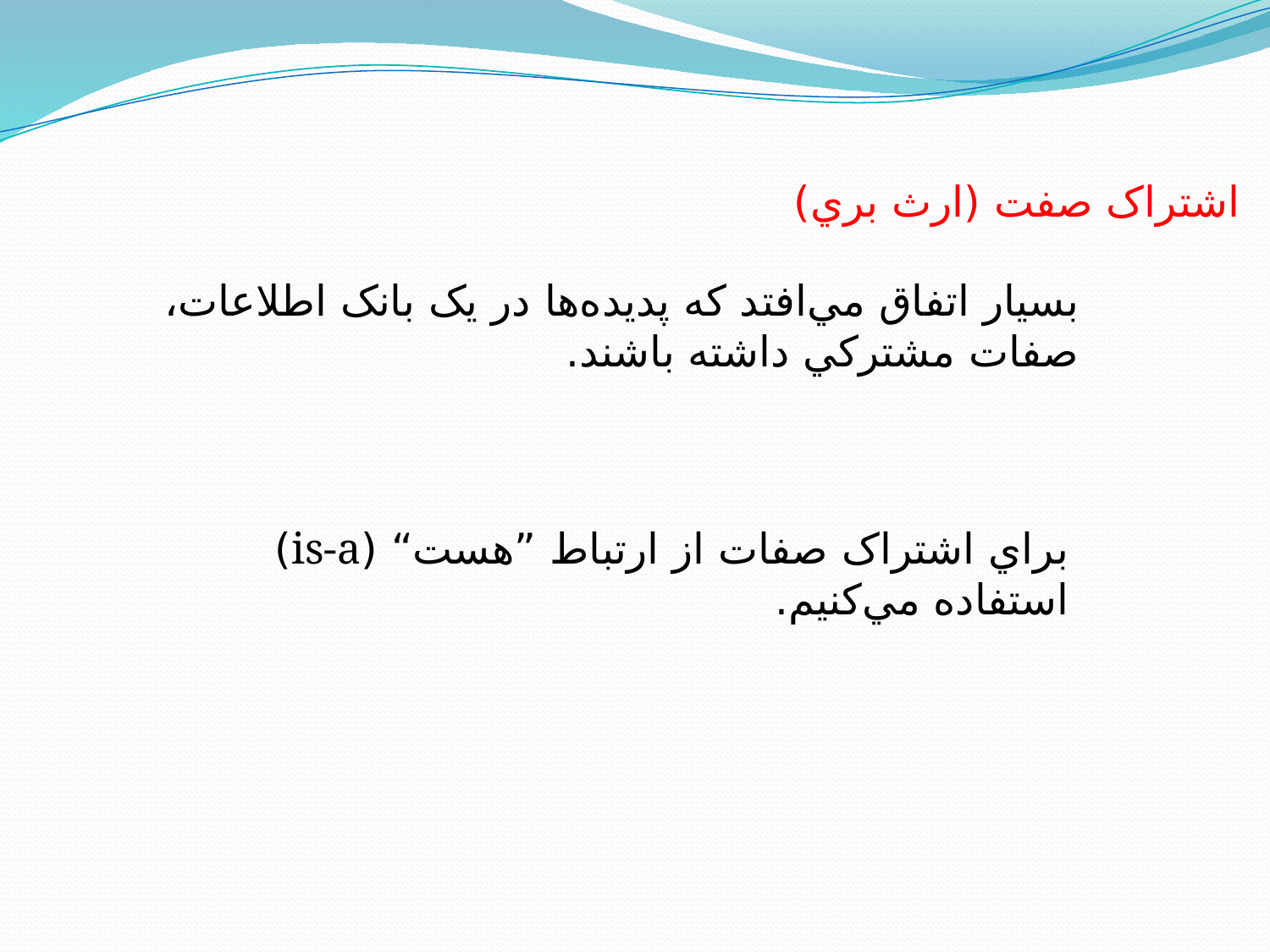

اشتراک صفت (ارث بري)
بسيار اتفاق مي‌افتد که پديده‌ها در يک بانک اطلاعات، صفات مشترکي داشته باشند.
براي اشتراک صفات از ارتباط ”هست“ (is-a) استفاده مي‌کنيم.